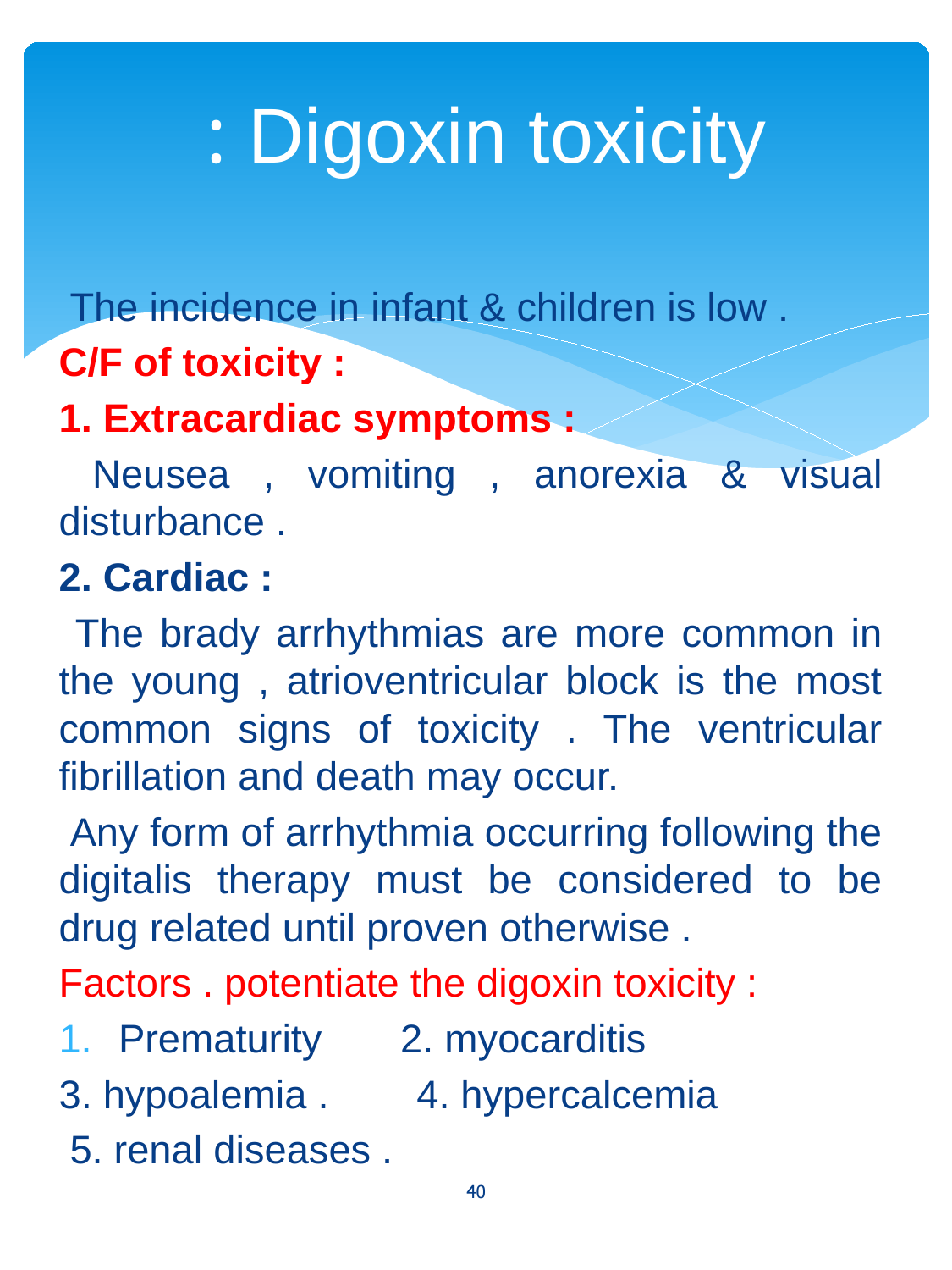

# Digoxin toxicity :
 The incidence in infant & children is low .
C/F of toxicity :
1. Extracardiac symptoms :
 Neusea , vomiting , anorexia & visual disturbance .
2. Cardiac :
 The brady arrhythmias are more common in the young , atrioventricular block is the most common signs of toxicity . The ventricular fibrillation and death may occur.
 Any form of arrhythmia occurring following the digitalis therapy must be considered to be drug related until proven otherwise .
Factors . potentiate the digoxin toxicity :
Prematurity       2. myocarditis
3. hypoalemia .        4. hypercalcemia
 5. renal diseases .
40